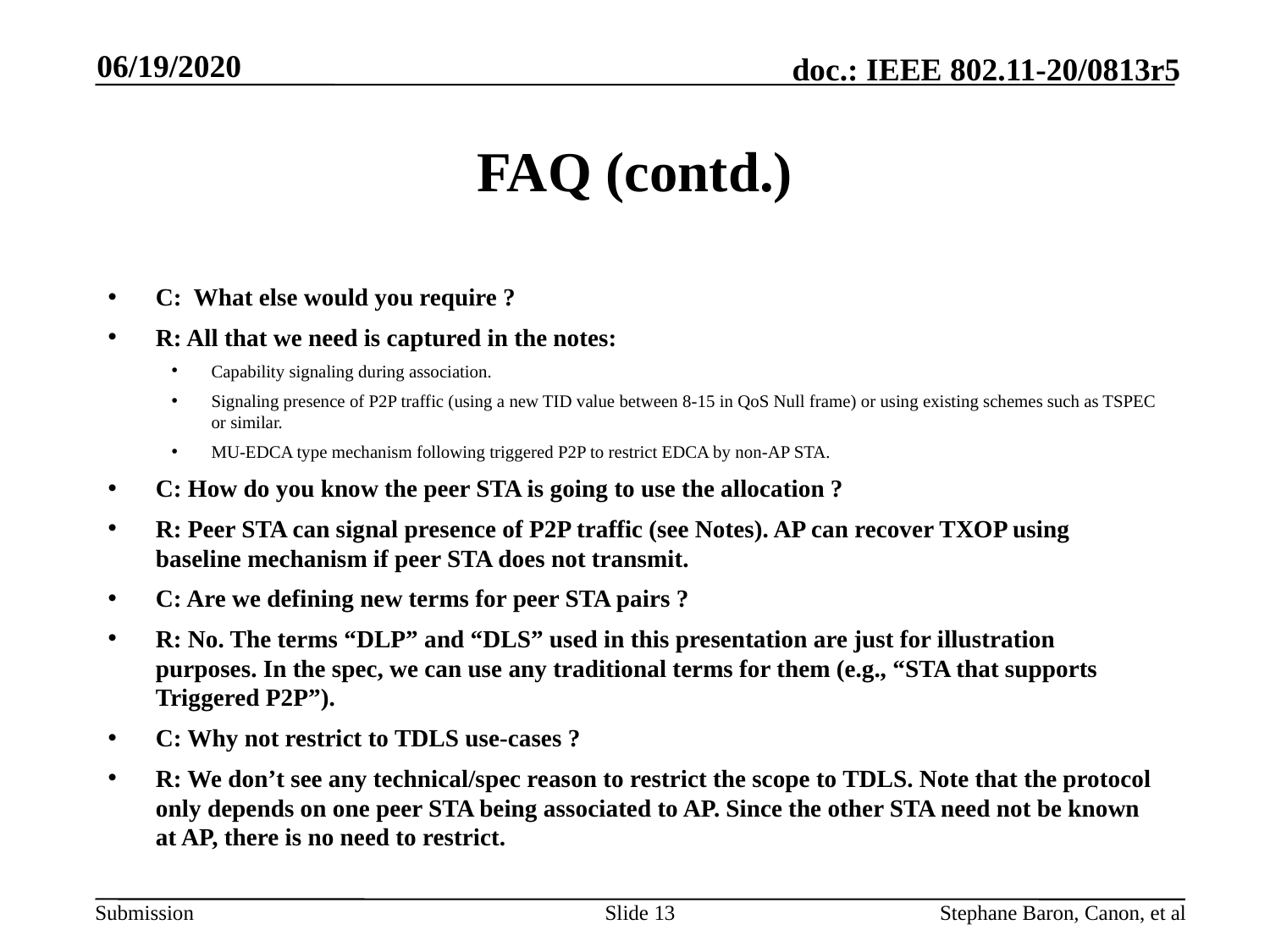

06/19/2020
# FAQ (contd.)
C:  What else would you require ?
R: All that we need is captured in the notes:
Capability signaling during association.
Signaling presence of P2P traffic (using a new TID value between 8-15 in QoS Null frame) or using existing schemes such as TSPEC or similar.
MU-EDCA type mechanism following triggered P2P to restrict EDCA by non-AP STA.
C: How do you know the peer STA is going to use the allocation ?
R: Peer STA can signal presence of P2P traffic (see Notes). AP can recover TXOP using baseline mechanism if peer STA does not transmit.
C: Are we defining new terms for peer STA pairs ?
R: No. The terms “DLP” and “DLS” used in this presentation are just for illustration purposes. In the spec, we can use any traditional terms for them (e.g., “STA that supports Triggered P2P”).
C: Why not restrict to TDLS use-cases ?
R: We don’t see any technical/spec reason to restrict the scope to TDLS. Note that the protocol only depends on one peer STA being associated to AP. Since the other STA need not be known at AP, there is no need to restrict.
Slide 13
Stephane Baron, Canon, et al